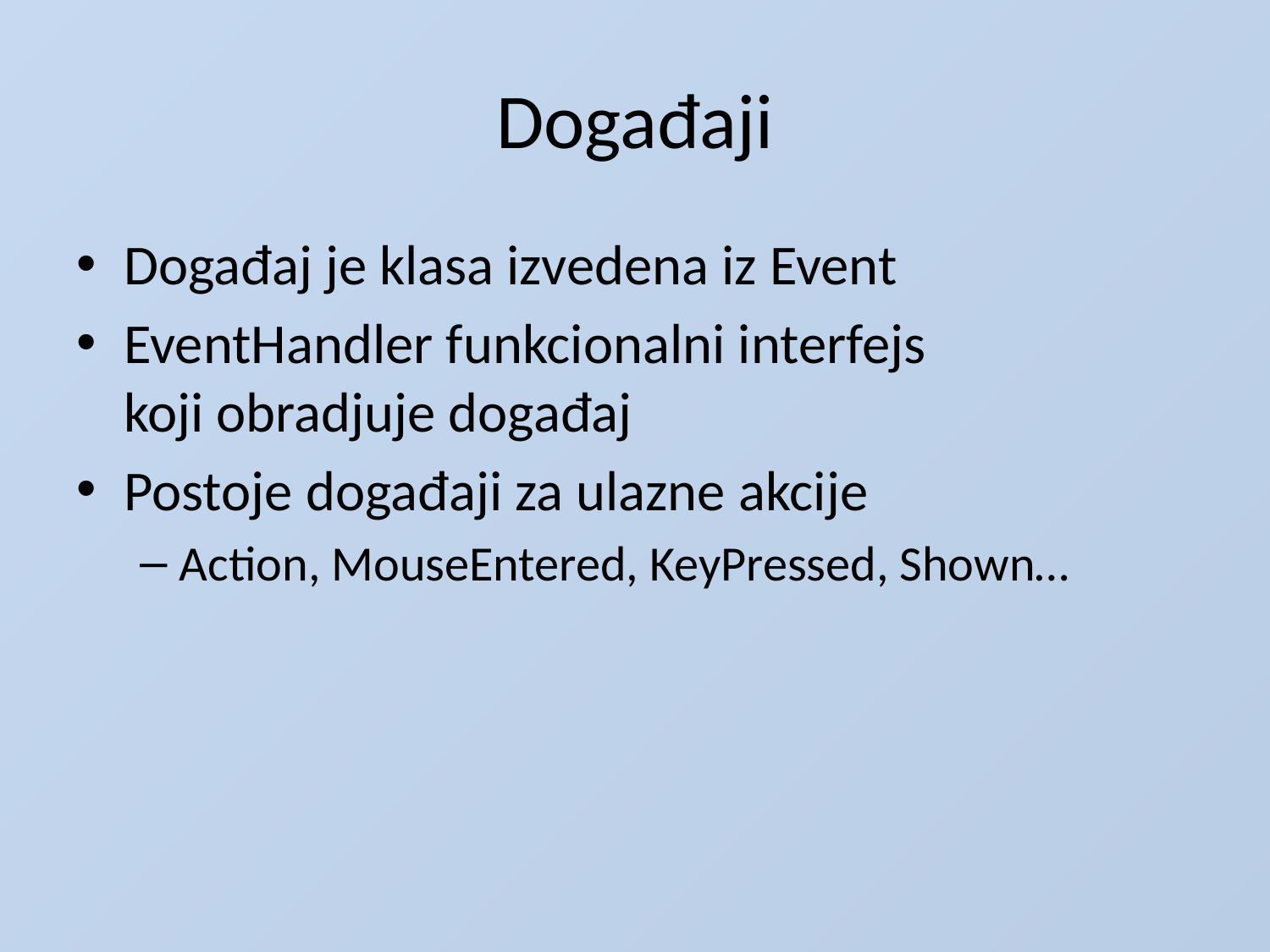

# Događaji
Događaj je klasa izvedena iz Event
EventHandler funkcionalni interfejs
koji obradjuje događaj
Postoje događaji za ulazne akcije
Action, MouseEntered, KeyPressed, Shown…